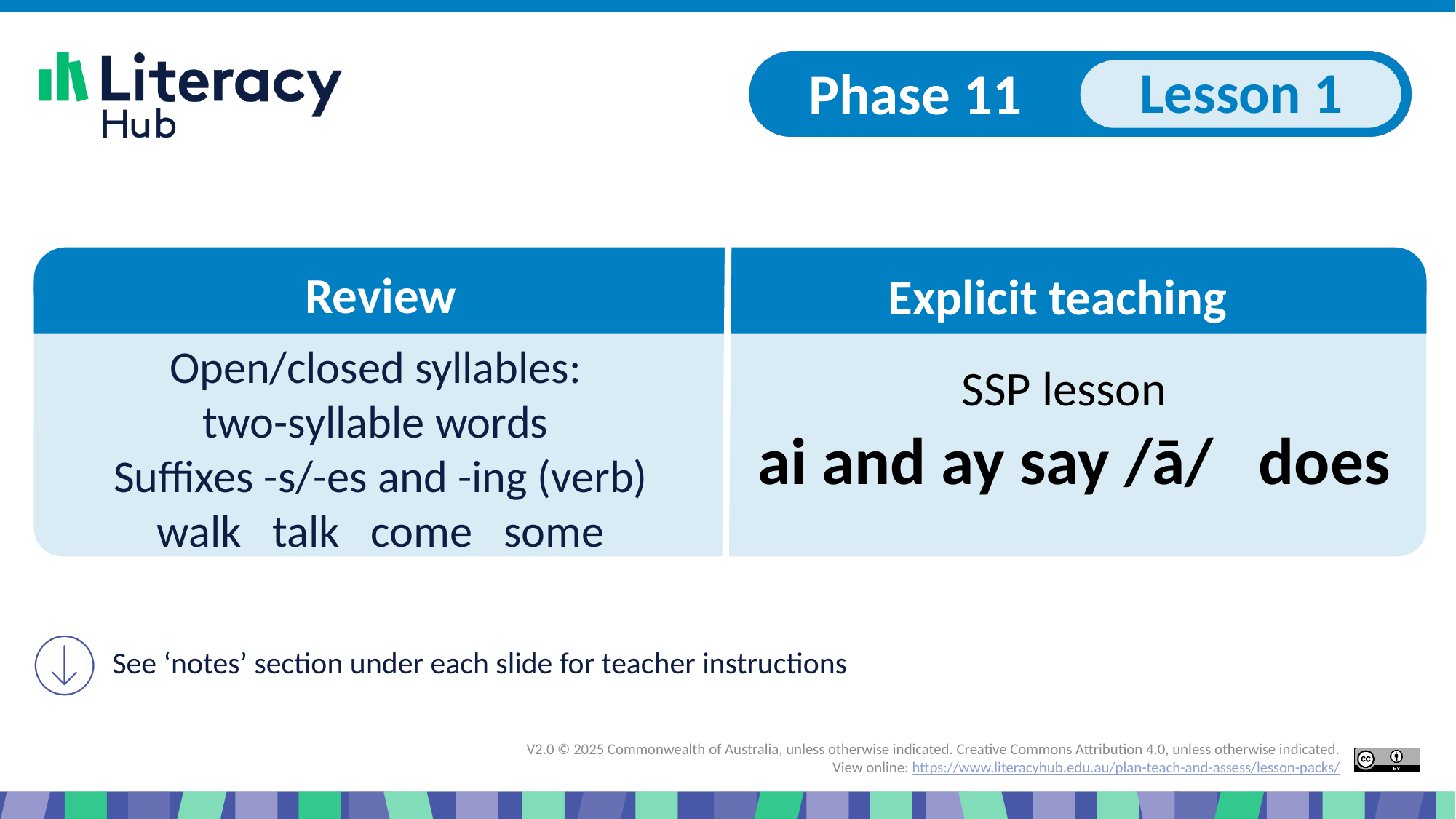

# Slide 1 Explicit teaching
Open/closed syllables:
two-syllable words
Suffixes -s/-es and -ing (verb)
walk   talk   come   some
ai and ay say /ā/   does